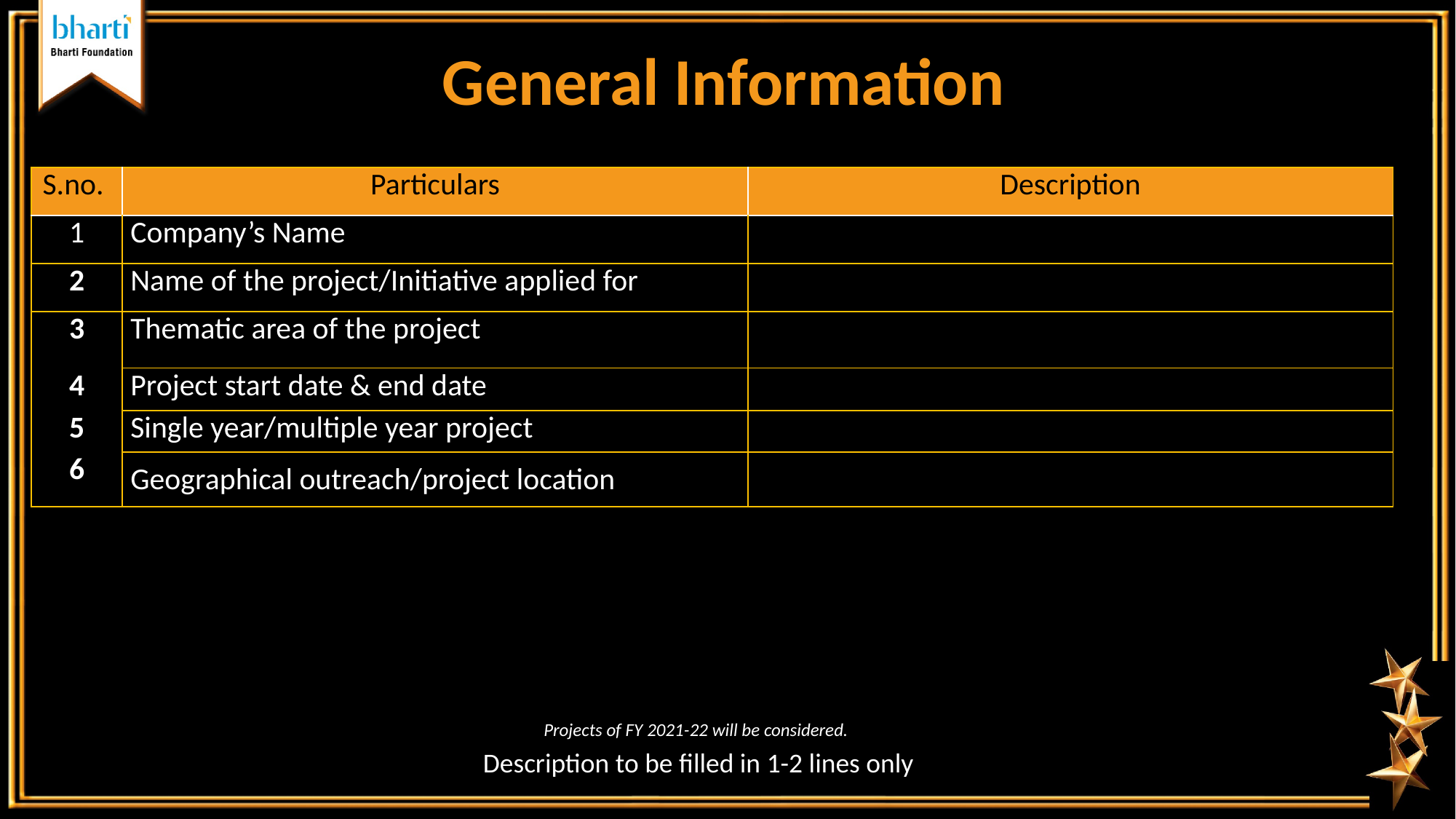

General Information
| S.no. | Particulars | Description |
| --- | --- | --- |
| 1 | Company’s Name |  |
| 2 | Name of the project/Initiative applied for |  |
| 3 | Thematic area of the project |  |
| 4 | Project start date & end date |  |
| 5 | Single year/multiple year project |  |
| 6 | Geographical outreach/project location |  |
Projects of FY 2021-22 will be considered.
Description to be filled in 1-2 lines only